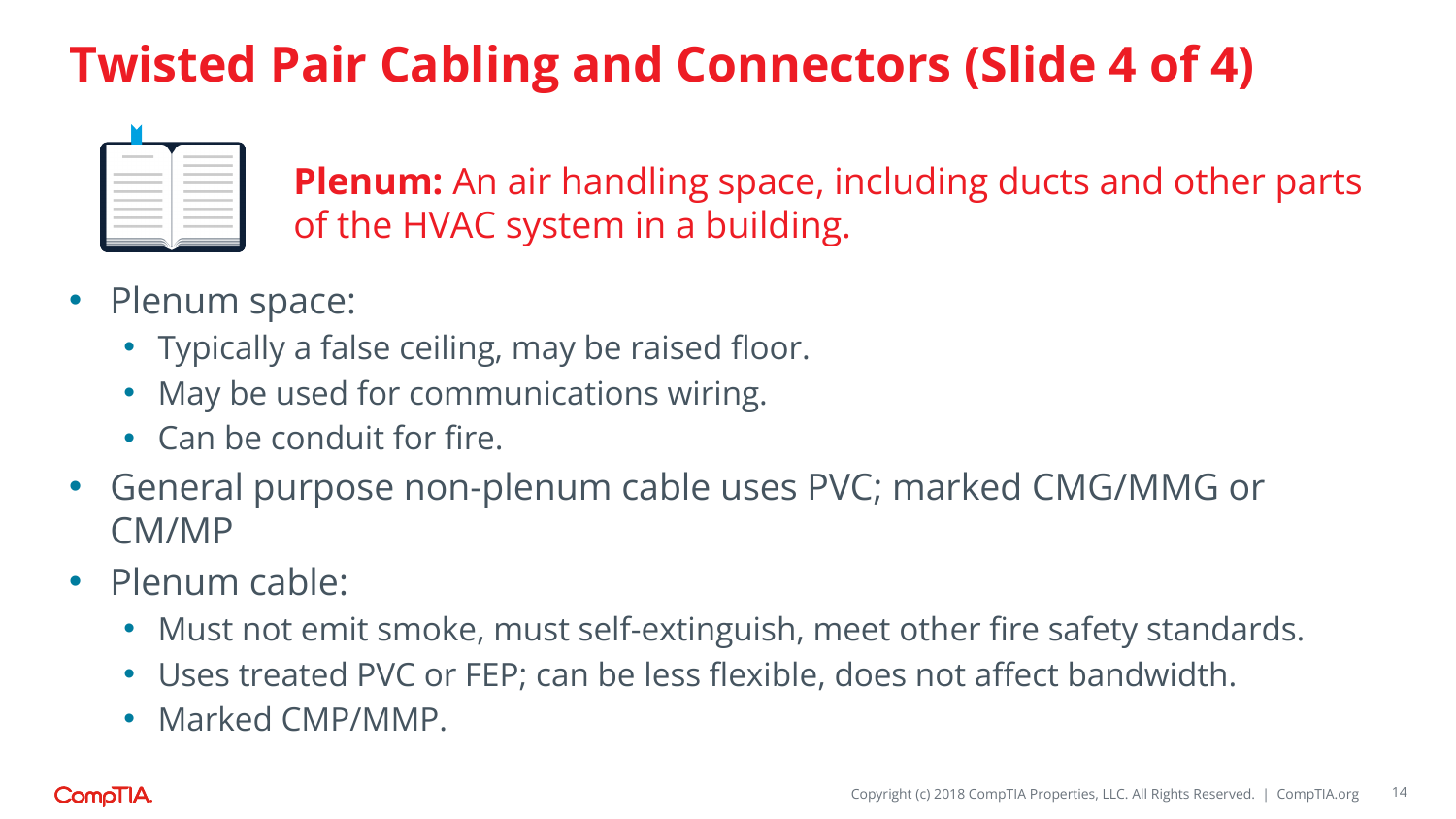

# Twisted Pair Cabling and Connectors (Slide 4 of 4)
Plenum: An air handling space, including ducts and other parts of the HVAC system in a building.
Plenum space:
Typically a false ceiling, may be raised floor.
May be used for communications wiring.
Can be conduit for fire.
General purpose non-plenum cable uses PVC; marked CMG/MMG or CM/MP
Plenum cable:
Must not emit smoke, must self-extinguish, meet other fire safety standards.
Uses treated PVC or FEP; can be less flexible, does not affect bandwidth.
Marked CMP/MMP.
14